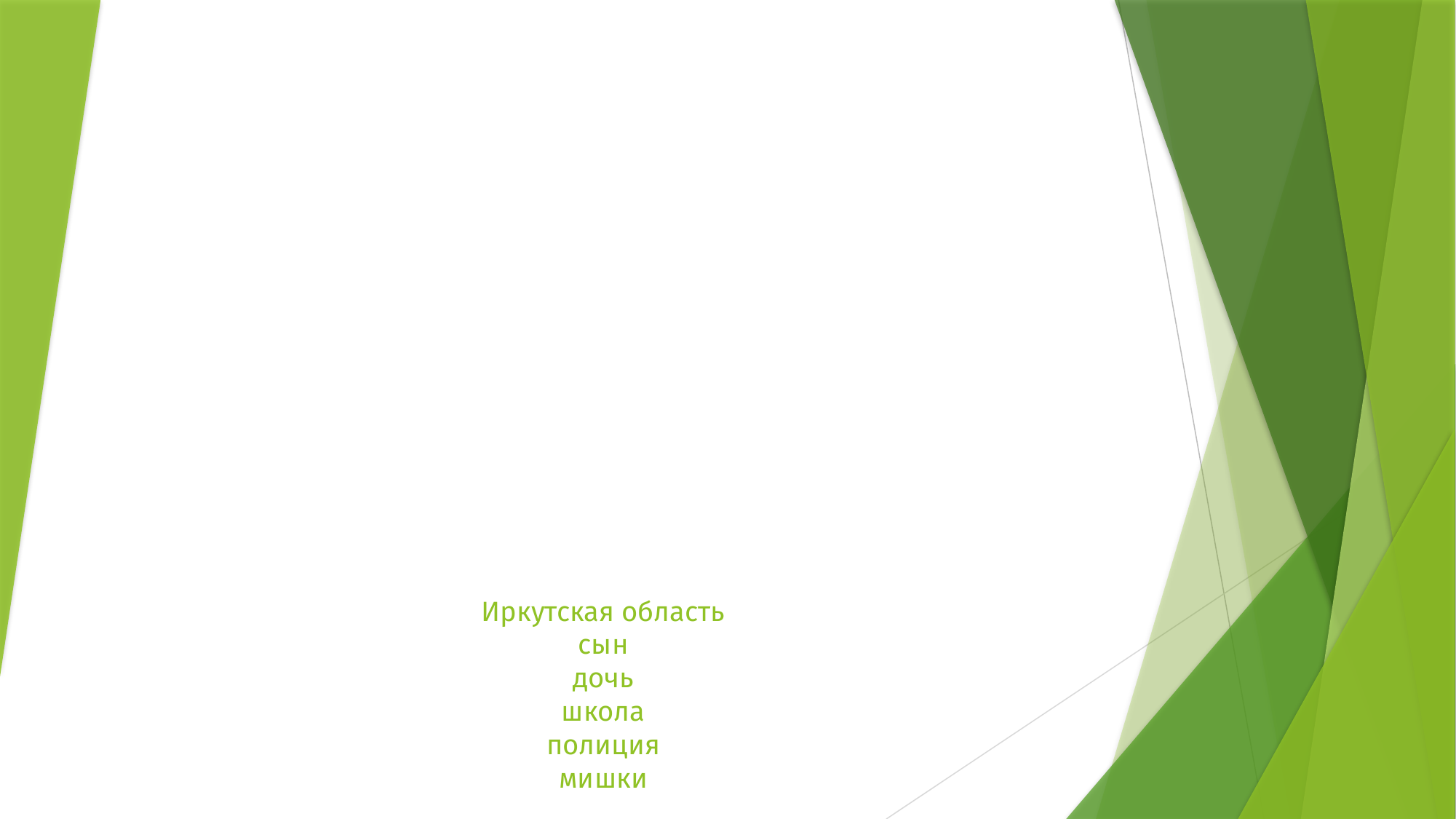

# Иркутская область сын дочь школа полиция мишки